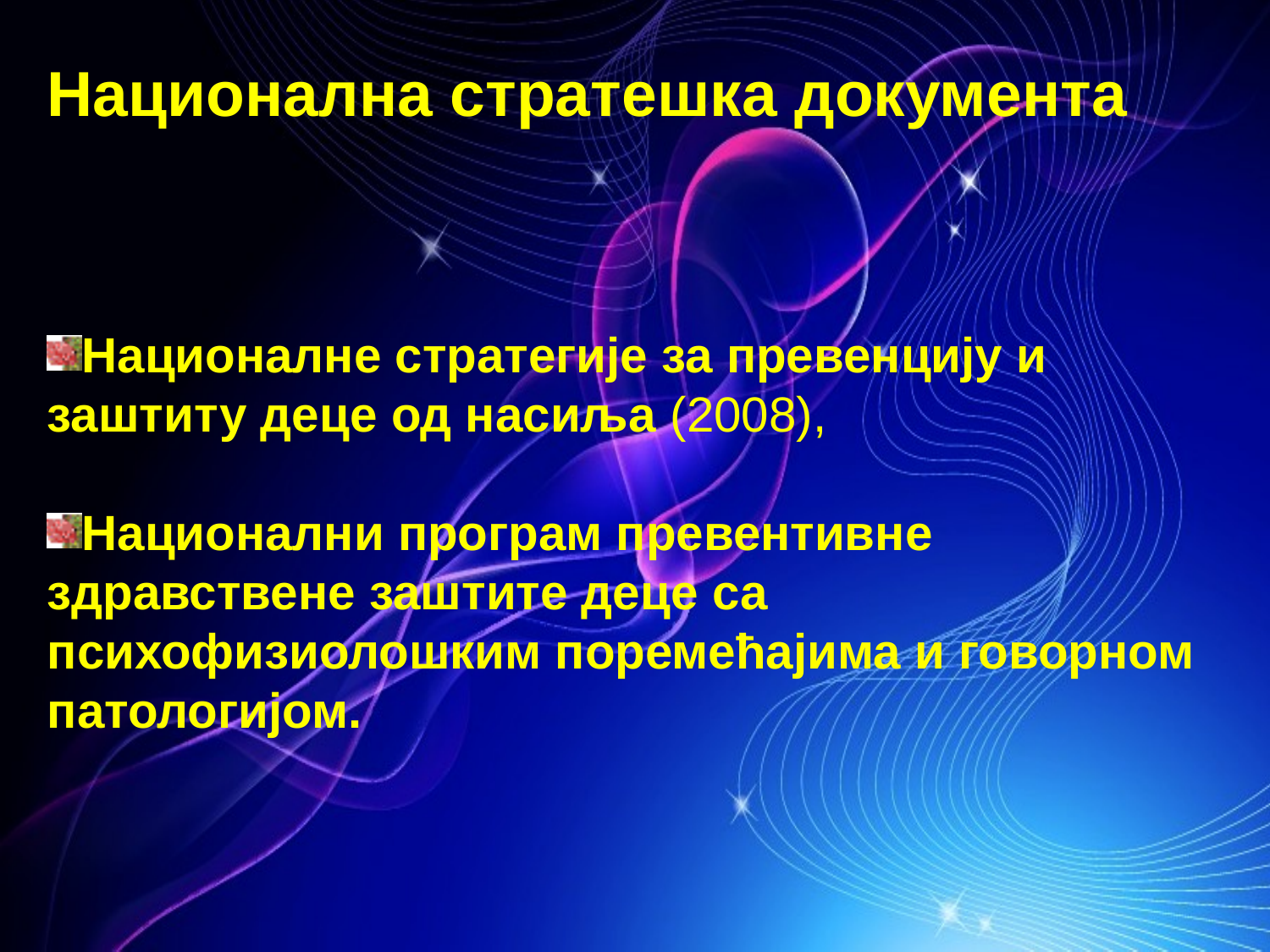

Национална стратешка документа

Националне стратегије за превенцију и заштиту деце од насиља (2008),

Национални програм превентивне здравствене заштите деце са психофизиолошким поремећајима и говорном патологијом.